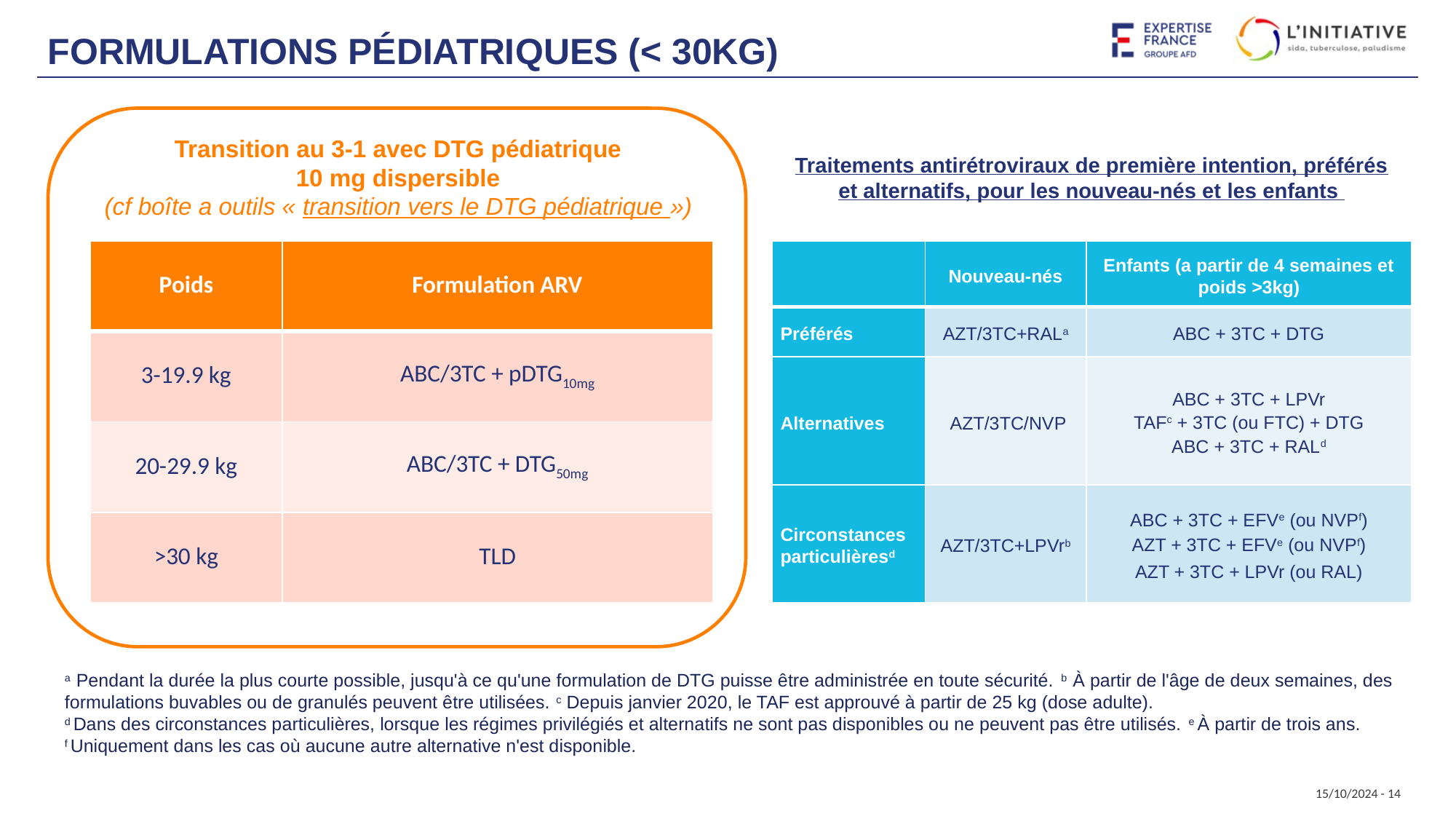

# Formulations pédiatriques (< 30KG)

Transition au 3-1 avec DTG pédiatrique
10 mg dispersible
(cf boîte a outils « transition vers le DTG pédiatrique »)
Traitements antirétroviraux de première intention, préférés et alternatifs, pour les nouveau-nés et les enfants
| Poids | Formulation ARV |
| --- | --- |
| 3-19.9 kg | ABC/3TC + pDTG10mg |
| 20-29.9 kg | ABC/3TC + DTG50mg |
| >30 kg | TLD |
|  | Nouveau-nés | Enfants (a partir de 4 semaines et poids >3kg) |
| --- | --- | --- |
| Préférés | AZT/3TC+RALa | ABC + 3TC + DTG |
| Alternatives | AZT/3TC/NVP | ABC + 3TC + LPVr TAFc + 3TC (ou FTC) + DTG ABC + 3TC + RALd |
| Circonstances particulièresd | AZT/3TC+LPVrb | ABC + 3TC + EFVe (ou NVPf) AZT + 3TC + EFVe (ou NVPf) AZT + 3TC + LPVr (ou RAL) |
a  Pendant la durée la plus courte possible, jusqu'à ce qu'une formulation de DTG puisse être administrée en toute sécurité. b  À partir de l'âge de deux semaines, des formulations buvables ou de granulés peuvent être utilisées. c Depuis janvier 2020, le TAF est approuvé à partir de 25 kg (dose adulte).
d Dans des circonstances particulières, lorsque les régimes privilégiés et alternatifs ne sont pas disponibles ou ne peuvent pas être utilisés. e À partir de trois ans.
f Uniquement dans les cas où aucune autre alternative n'est disponible.
15/10/2024 - 14